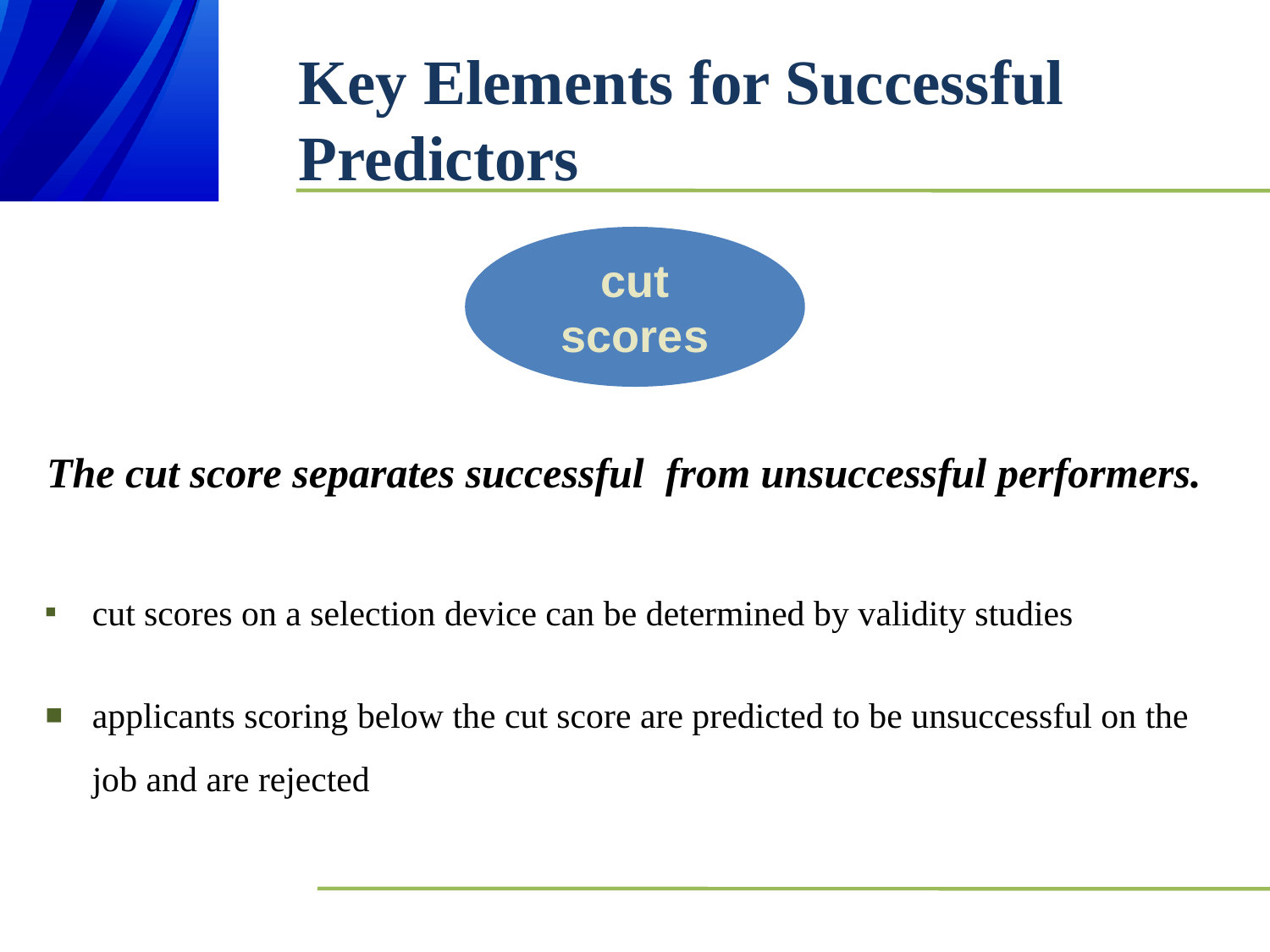

# Key Elements for Successful Predictors
cut scores
The cut score separates successful  from unsuccessful performers.

cut scores on a selection device can be determined by validity studies

applicants scoring below the cut score are predicted to be unsuccessful on the job and are rejected